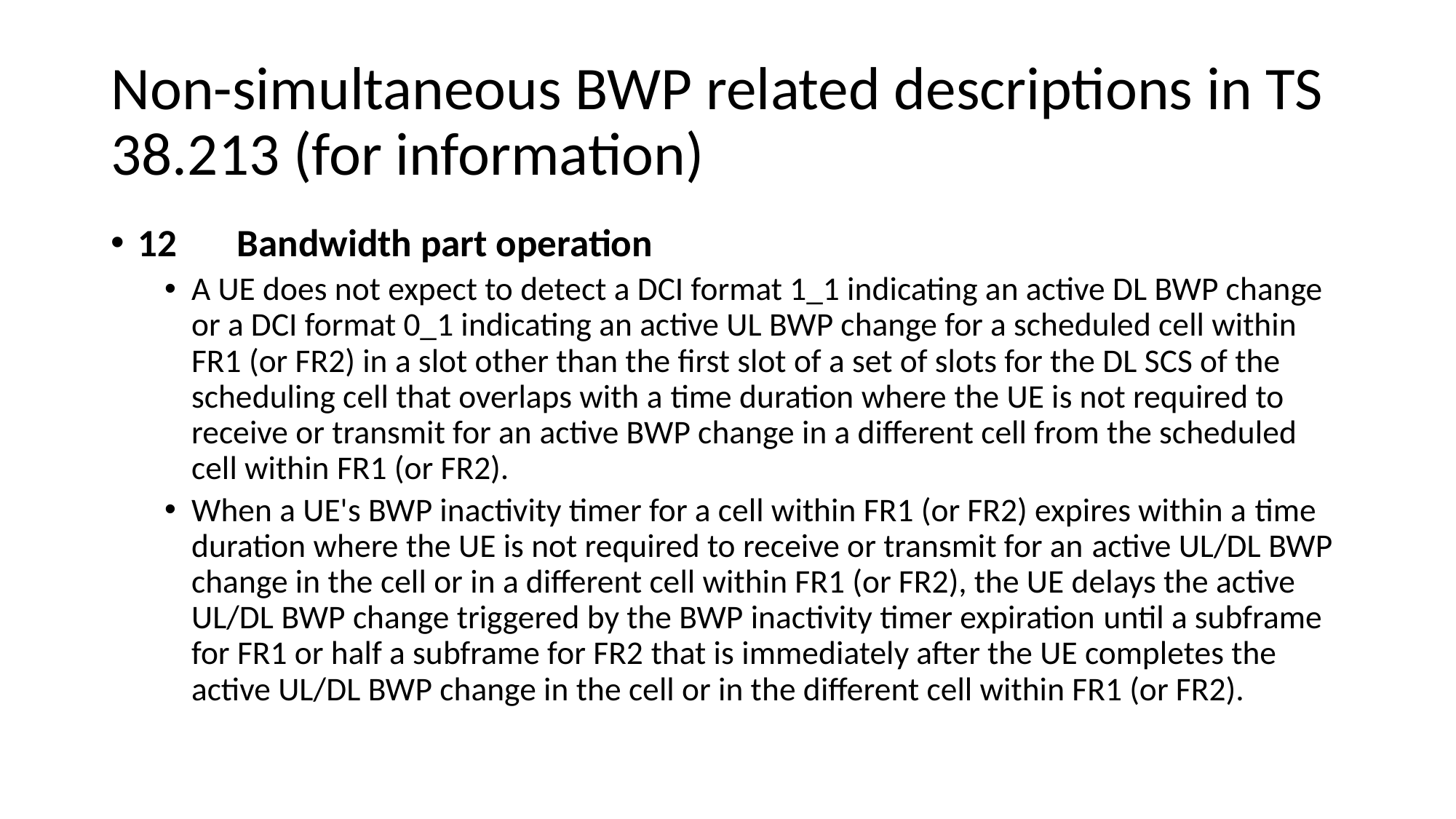

# Non-simultaneous BWP related descriptions in TS 38.213 (for information)
12	Bandwidth part operation
A UE does not expect to detect a DCI format 1_1 indicating an active DL BWP change or a DCI format 0_1 indicating an active UL BWP change for a scheduled cell within FR1 (or FR2) in a slot other than the first slot of a set of slots for the DL SCS of the scheduling cell that overlaps with a time duration where the UE is not required to receive or transmit for an active BWP change in a different cell from the scheduled cell within FR1 (or FR2).
When a UE's BWP inactivity timer for a cell within FR1 (or FR2) expires within a time duration where the UE is not required to receive or transmit for an active UL/DL BWP change in the cell or in a different cell within FR1 (or FR2), the UE delays the active UL/DL BWP change triggered by the BWP inactivity timer expiration until a subframe for FR1 or half a subframe for FR2 that is immediately after the UE completes the active UL/DL BWP change in the cell or in the different cell within FR1 (or FR2).